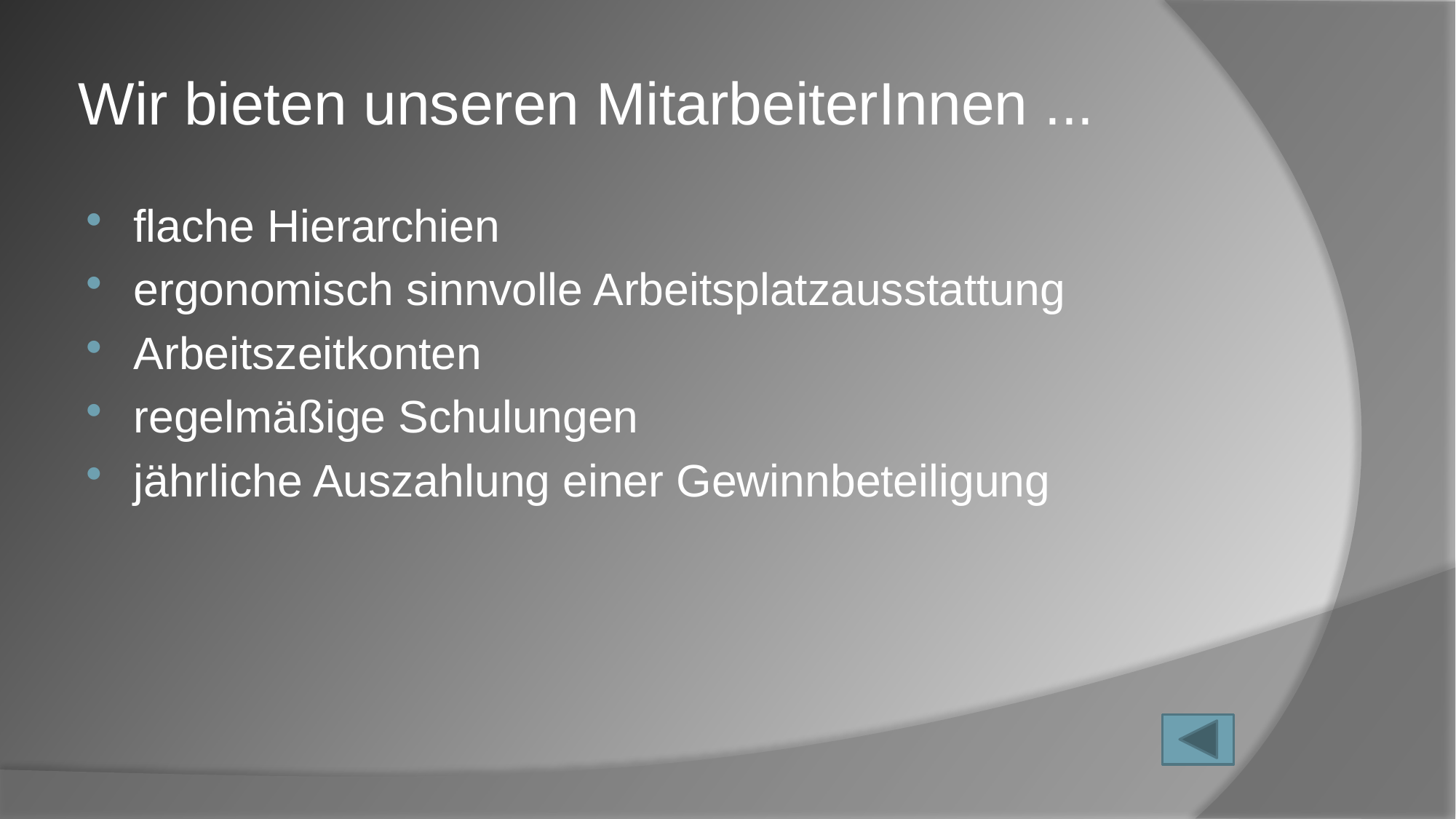

# Wir bieten unseren MitarbeiterInnen ...
flache Hierarchien
ergonomisch sinnvolle Arbeitsplatzausstattung
Arbeitszeitkonten
regelmäßige Schulungen
jährliche Auszahlung einer Gewinnbeteiligung